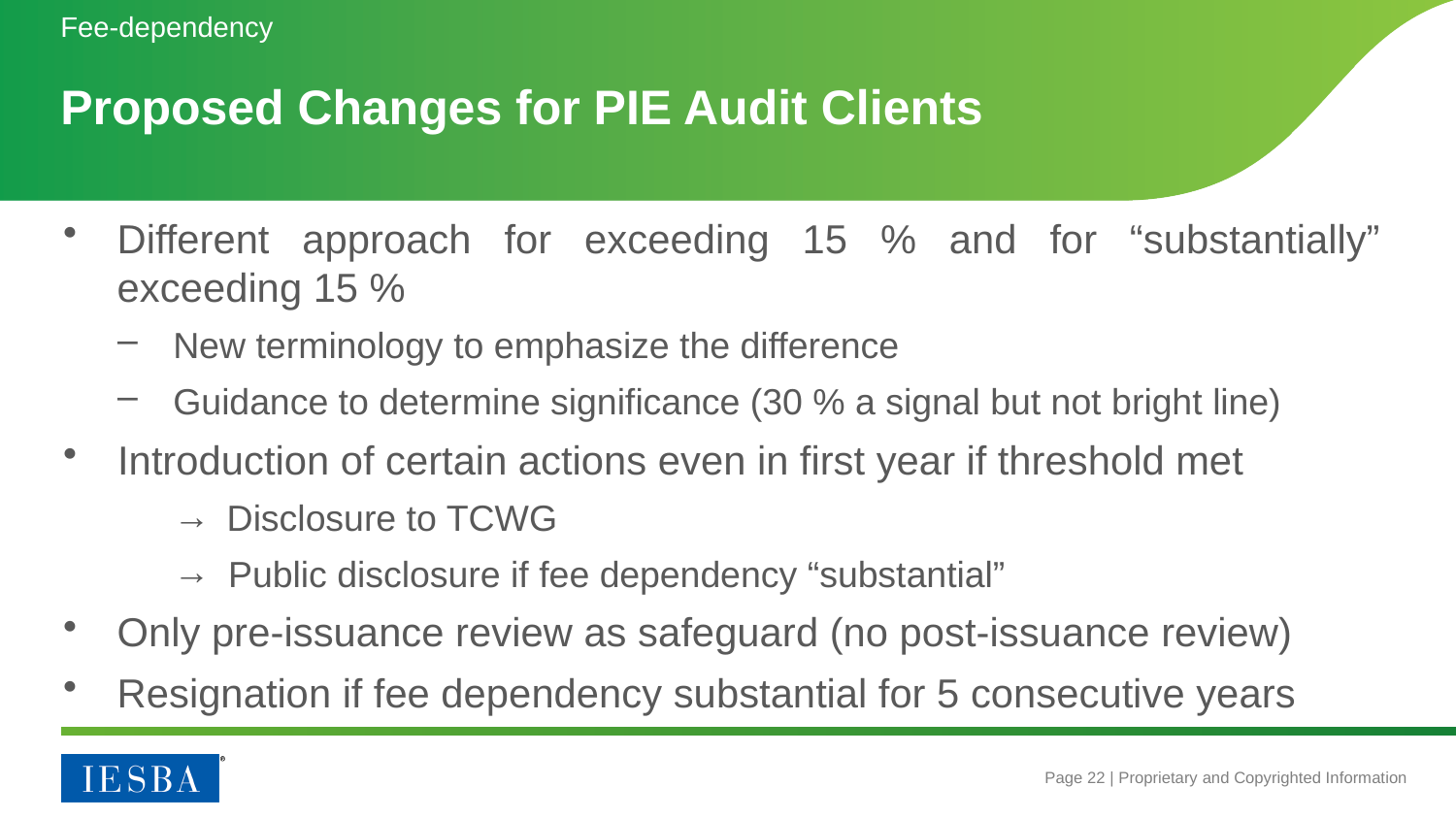

Fee-dependency
# Proposed Changes for PIE Audit Clients

Different approach for exceeding 15 % and for “substantially” exceeding 15 %
New terminology to emphasize the difference
Guidance to determine significance (30 % a signal but not bright line)
Introduction of certain actions even in first year if threshold met
Disclosure to TCWG
Public disclosure if fee dependency “substantial”
Only pre-issuance review as safeguard (no post-issuance review)
Resignation if fee dependency substantial for 5 consecutive years